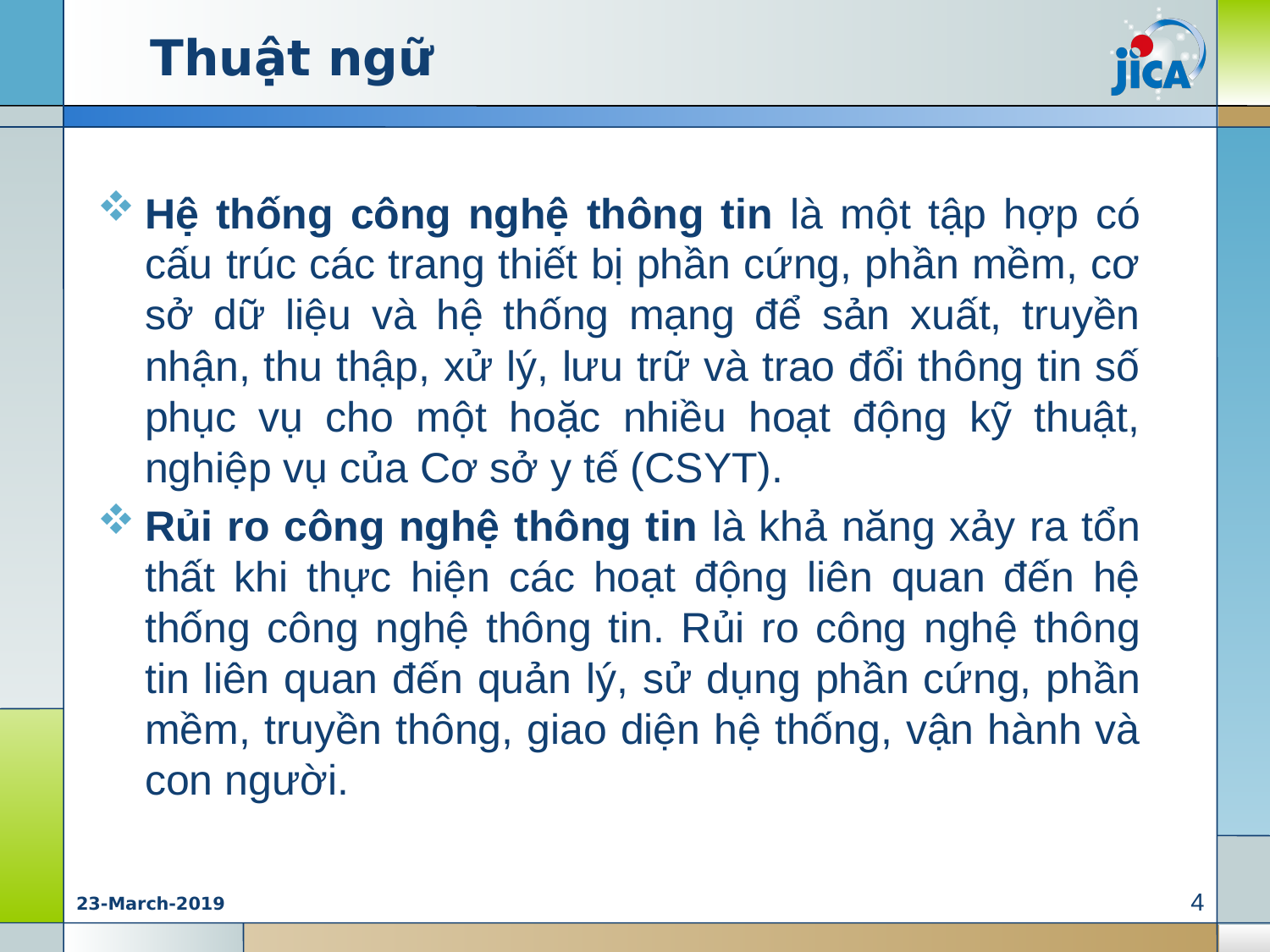

# Thuật ngữ
Hệ thống công nghệ thông tin là một tập hợp có cấu trúc các trang thiết bị phần cứng, phần mềm, cơ sở dữ liệu và hệ thống mạng để sản xuất, truyền nhận, thu thập, xử lý, lưu trữ và trao đổi thông tin số phục vụ cho một hoặc nhiều hoạt động kỹ thuật, nghiệp vụ của Cơ sở y tế (CSYT).
Rủi ro công nghệ thông tin là khả năng xảy ra tổn thất khi thực hiện các hoạt động liên quan đến hệ thống công nghệ thông tin. Rủi ro công nghệ thông tin liên quan đến quản lý, sử dụng phần cứng, phần mềm, truyền thông, giao diện hệ thống, vận hành và con người.

4
23-March-2019